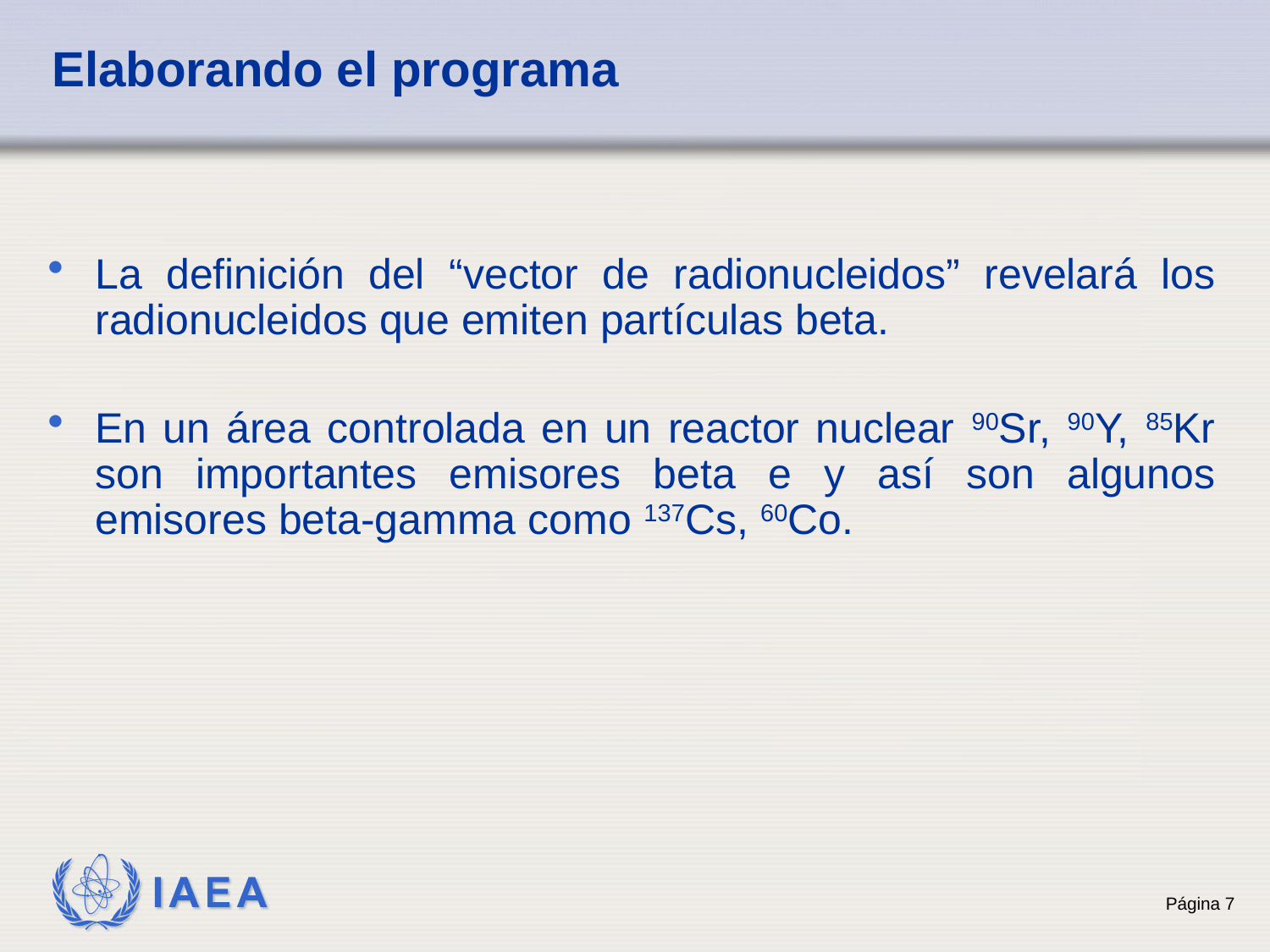

# Elaborando el programa
La definición del “vector de radionucleidos” revelará los radionucleidos que emiten partículas beta.

En un área controlada en un reactor nuclear 90Sr, 90Y, 85Kr son importantes emisores beta e y así son algunos emisores beta-gamma como 137Cs, 60Co.

7